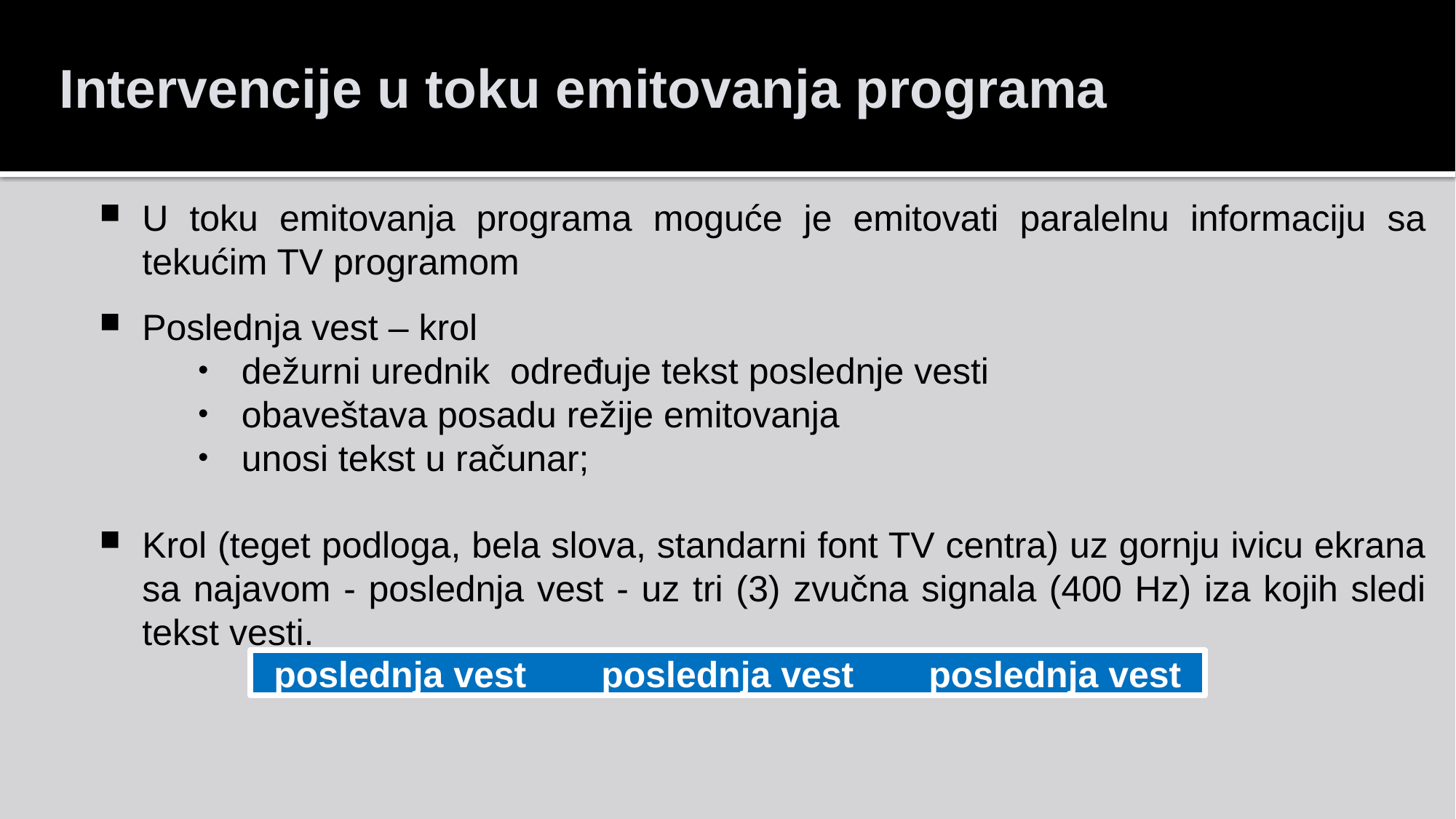

Intervencije u toku emitovanja programa

U toku emitovanja programa moguće je emitovati paralelnu informaciju sa tekućim TV programom

Poslednja vest – krol
dežurni urednik  određuje tekst poslednje vesti
obaveštava posadu režije emitovanja
unosi tekst u računar;

Krol (teget podloga, bela slova, standarni font TV centra) uz gornju ivicu ekrana sa najavom - poslednja vest - uz tri (3) zvučna signala (400 Hz) iza kojih sledi tekst vesti.

poslednja vest	poslednja vest	poslednja vest